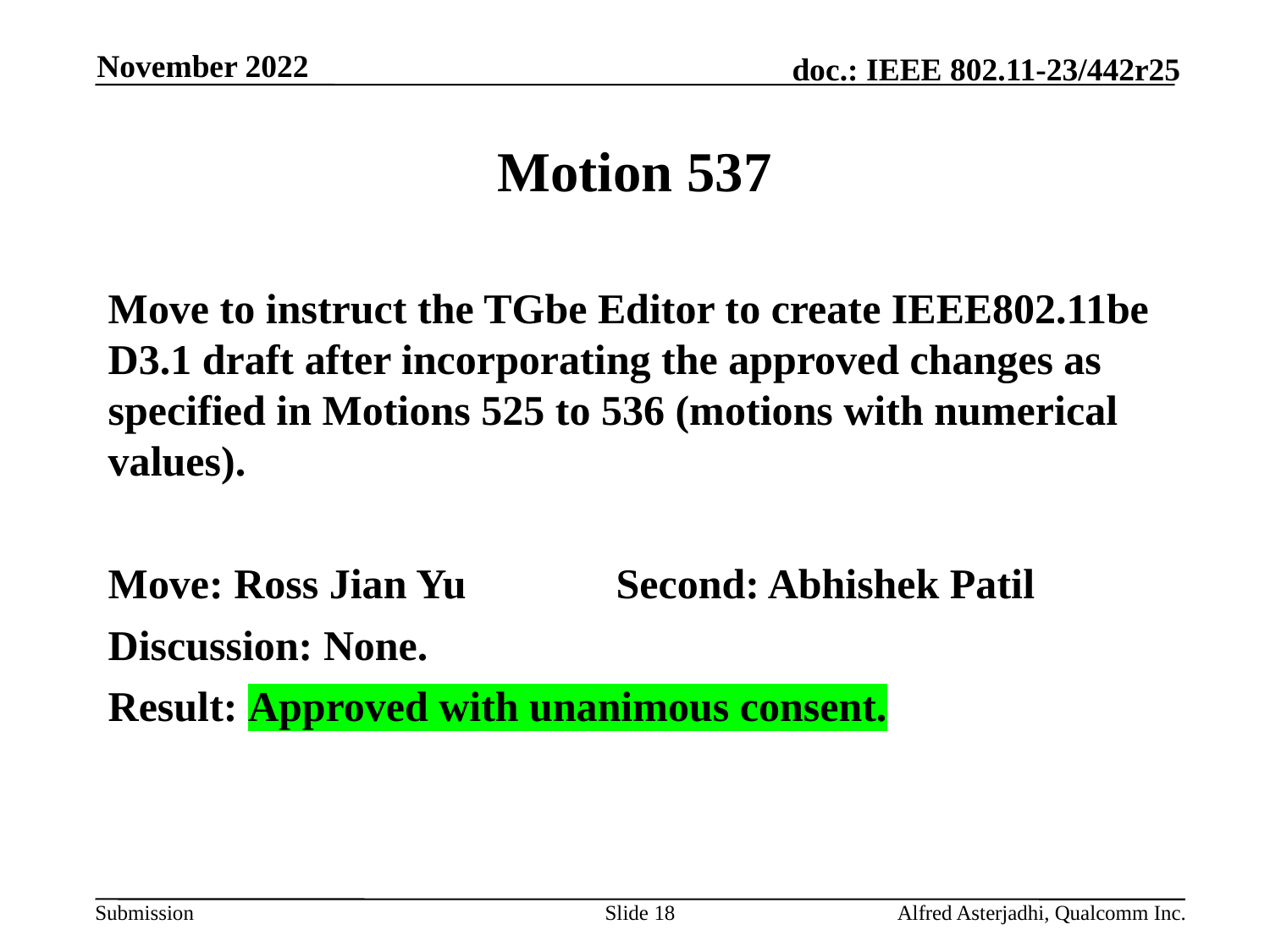

November 2022
# Motion 537
Move to instruct the TGbe Editor to create IEEE802.11be D3.1 draft after incorporating the approved changes as specified in Motions 525 to 536 (motions with numerical values).

Move: Ross Jian Yu		Second: Abhishek Patil
Discussion: None.
Result: Approved with unanimous consent.
Slide 18
Alfred Asterjadhi, Qualcomm Inc.